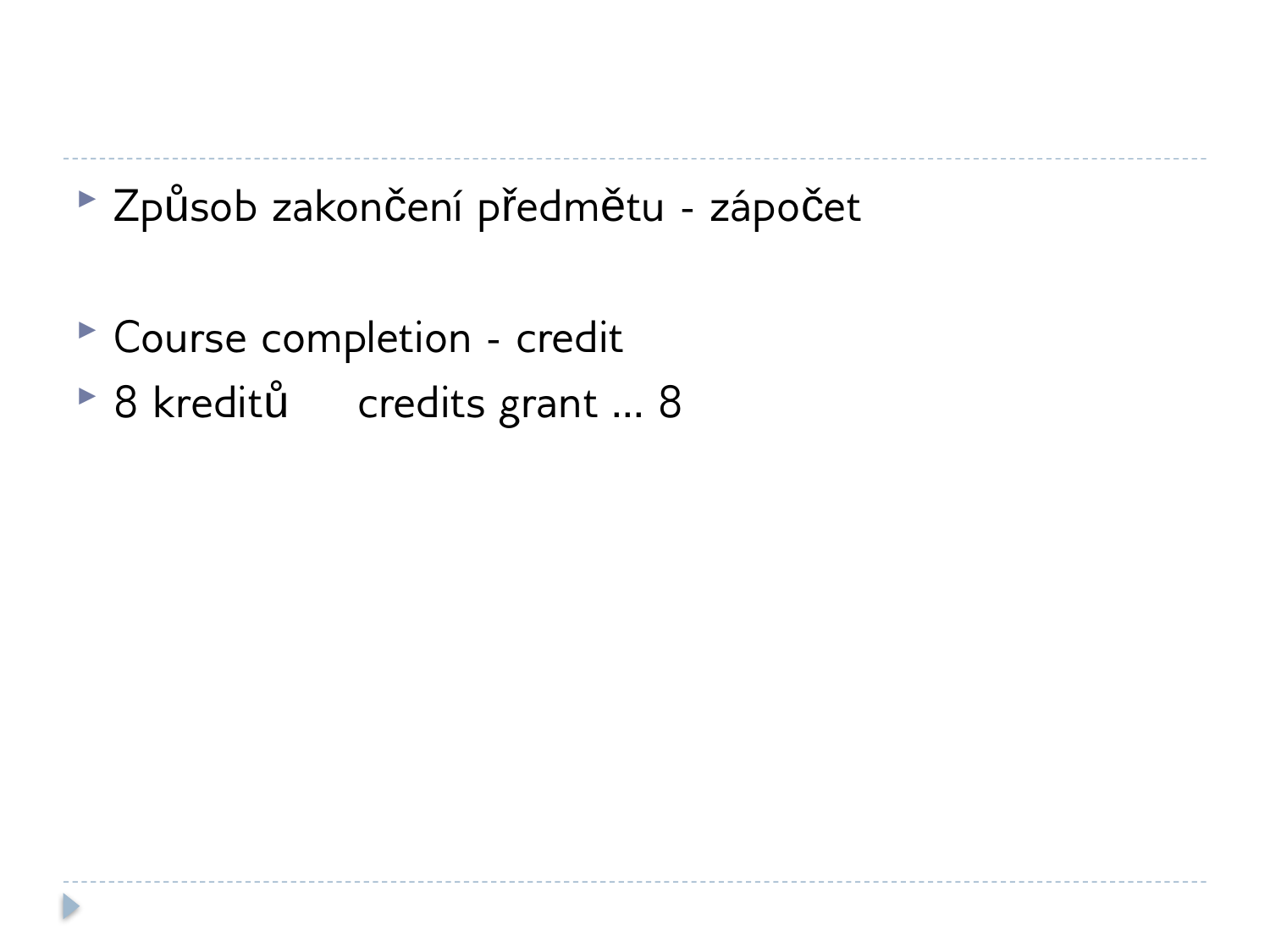

#
Způsob zakončení předmětu - zápočet

Course completion - credit
8 kreditů     credits grant ... 8